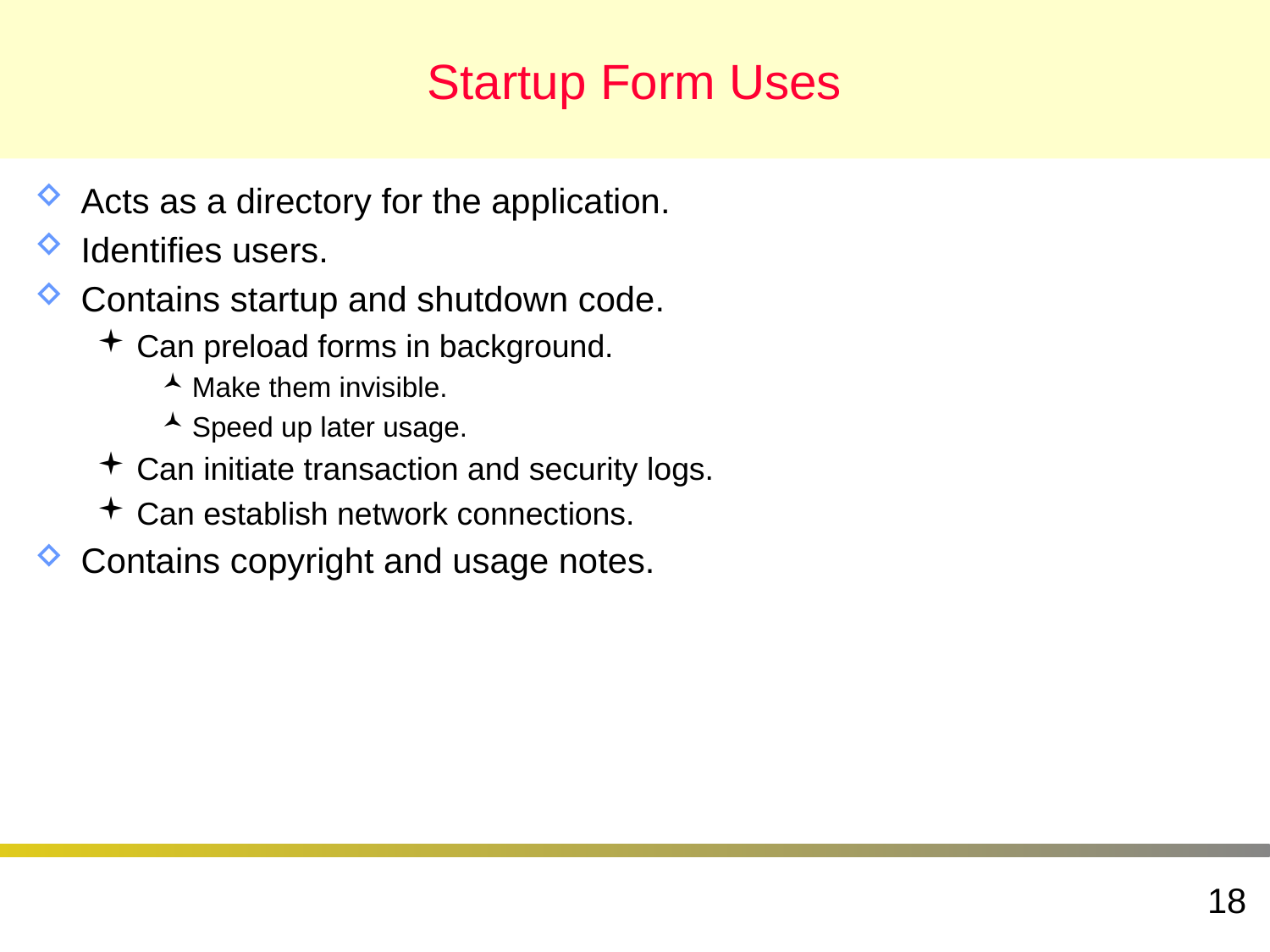

# Startup Form Uses
Acts as a directory for the application.
Identifies users.
Contains startup and shutdown code.
Can preload forms in background.
Make them invisible.
Speed up later usage.
Can initiate transaction and security logs.
Can establish network connections.
Contains copyright and usage notes.
18